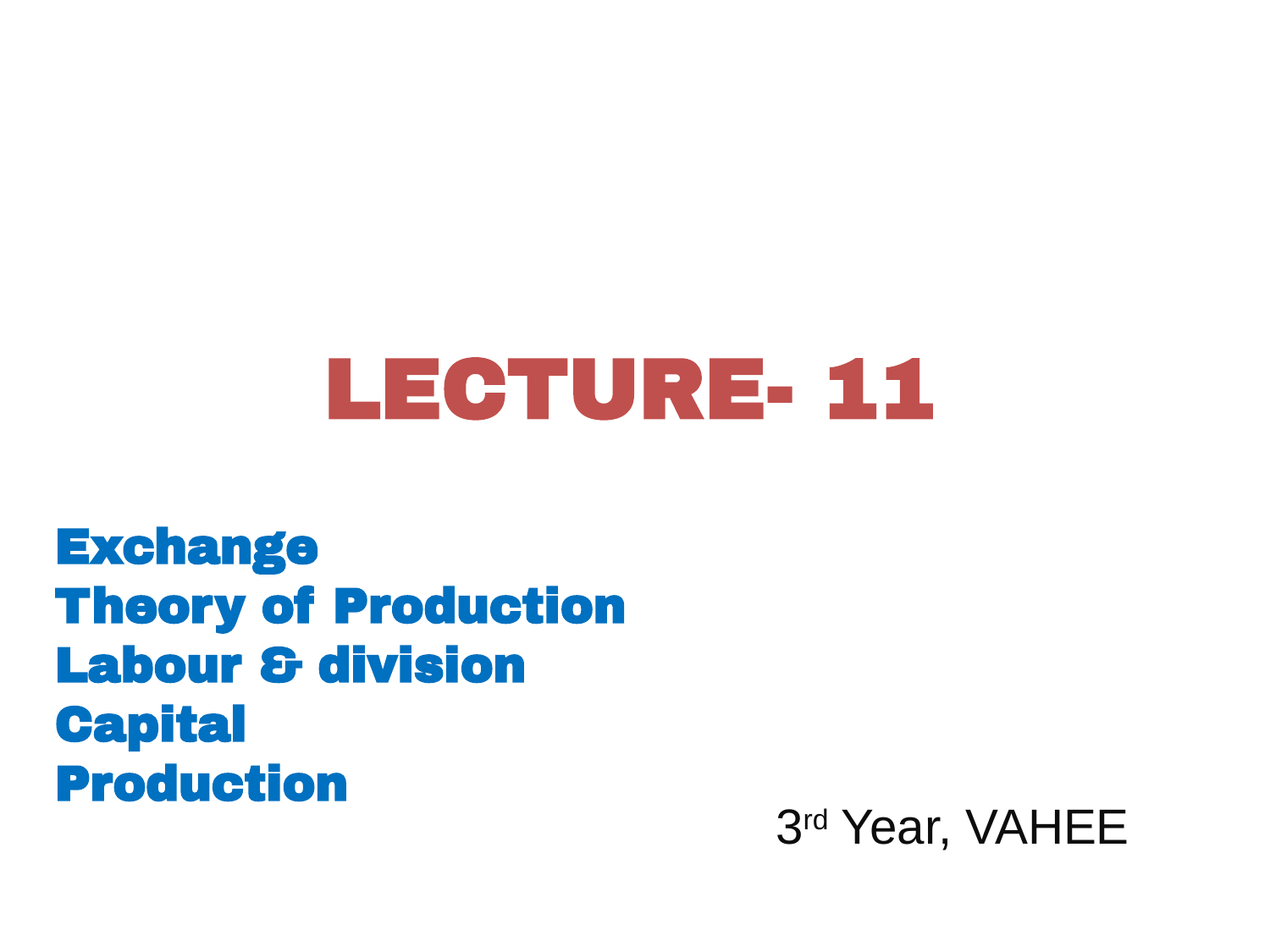

# LECTURE- 11
Exchange
Theory of Production
Labour & division
Capital
Production

3rd Year, VAHEE